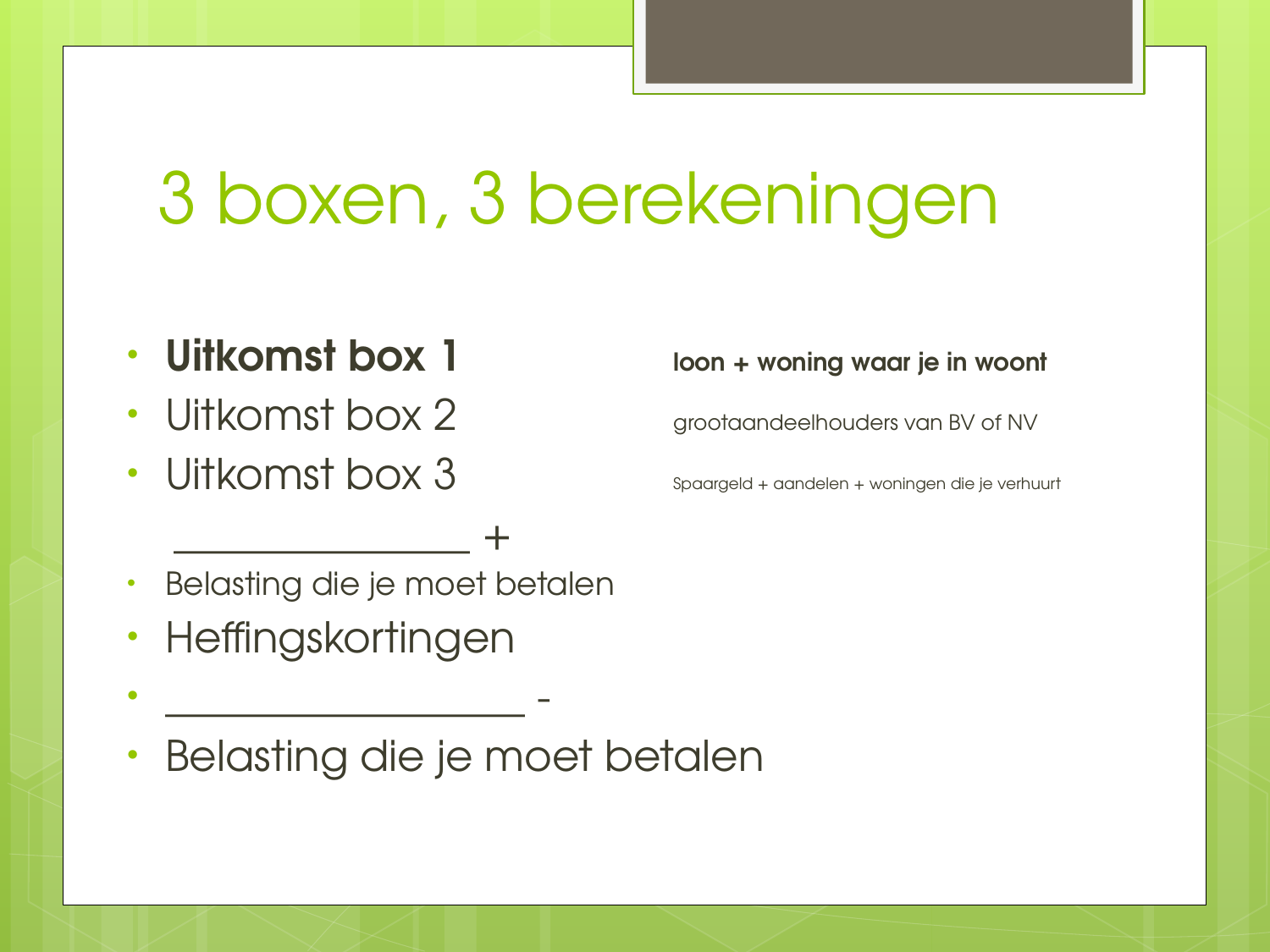

# 3 boxen, 3 berekeningen
Uitkomst box 1		loon + woning waar je in woont
Uitkomst box 2		grootaandeelhouders van BV of NV
Uitkomst box 3		Spaargeld + aandelen + woningen die je verhuurt
    ______________ +
Belasting die je moet betalen
Heffingskortingen
_________________ -
Belasting die je moet betalen